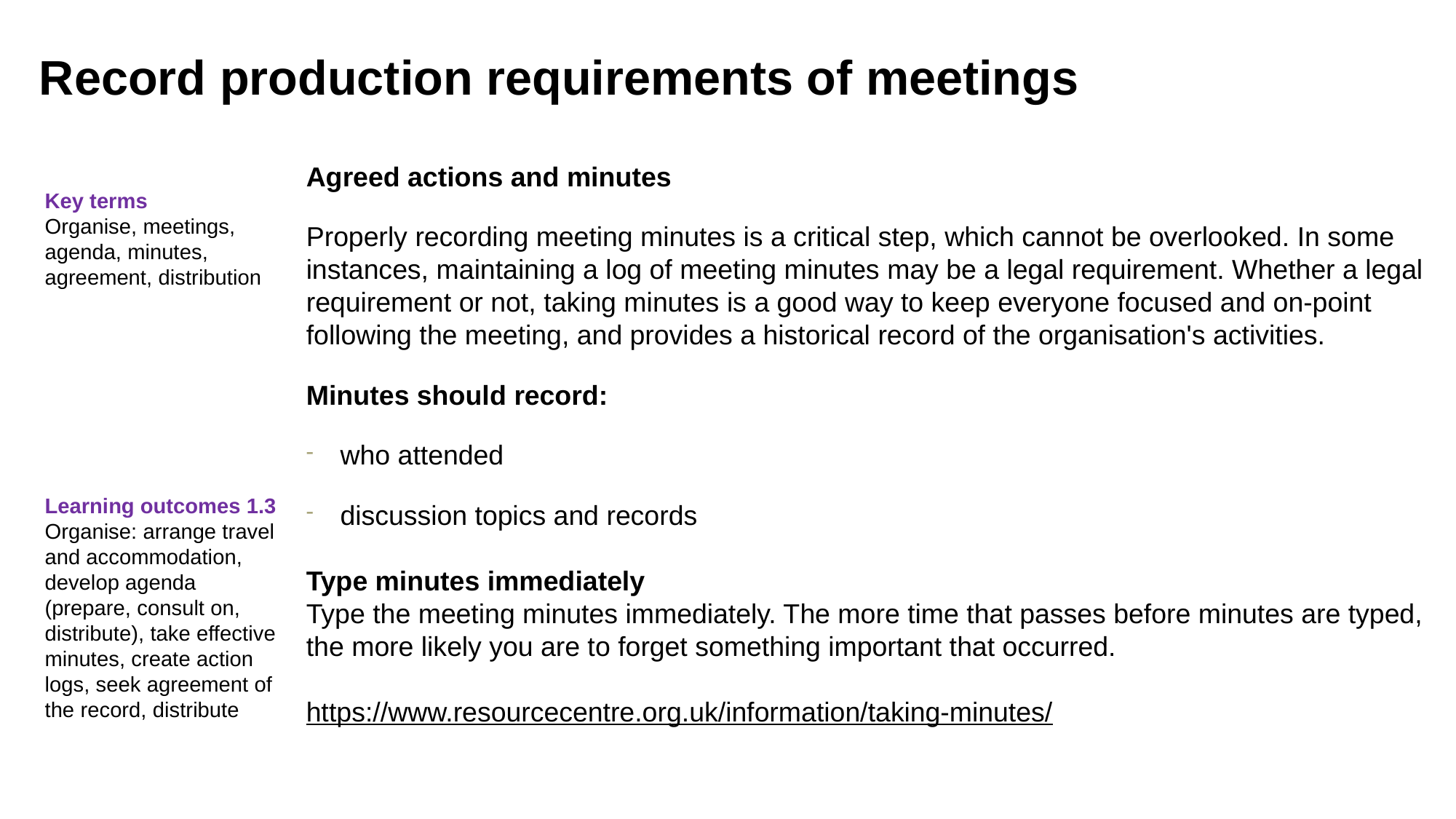

Record production requirements of meetings
Agreed actions and minutes
Properly recording meeting minutes is a critical step, which cannot be overlooked. In some instances, maintaining a log of meeting minutes may be a legal requirement. Whether a legal requirement or not, taking minutes is a good way to keep everyone focused and on-point
following the meeting, and provides a historical record of the organisation's activities.
Minutes should record:
who attended
discussion topics and records

Type minutes immediately
Type the meeting minutes immediately. The more time that passes before minutes are typed,
the more likely you are to forget something important that occurred.

https://www.resourcecentre.org.uk/information/taking-minutes/

Key terms
Organise, meetings, agenda, minutes, agreement, distribution

Learning outcomes 1.3
Organise: arrange travel and accommodation, develop agenda (prepare, consult on, distribute), take effective minutes, create action logs, seek agreement of the record, distribute